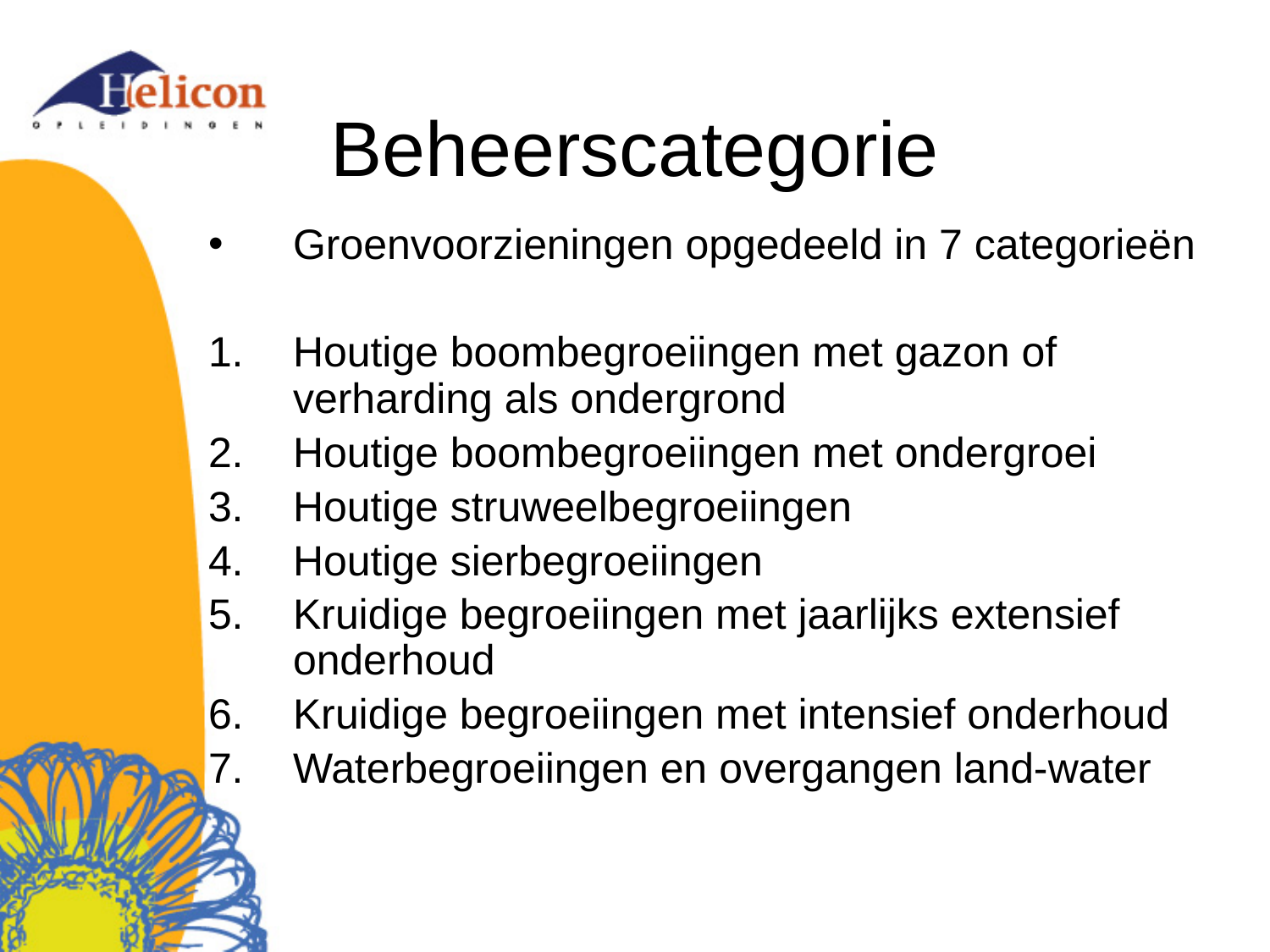

# Beheerscategorie
Groenvoorzieningen opgedeeld in 7 categorieën

Houtige boombegroeiingen met gazon of verharding als ondergrond
Houtige boombegroeiingen met ondergroei
Houtige struweelbegroeiingen
Houtige sierbegroeiingen
Kruidige begroeiingen met jaarlijks extensief onderhoud
Kruidige begroeiingen met intensief onderhoud
Waterbegroeiingen en overgangen land-water